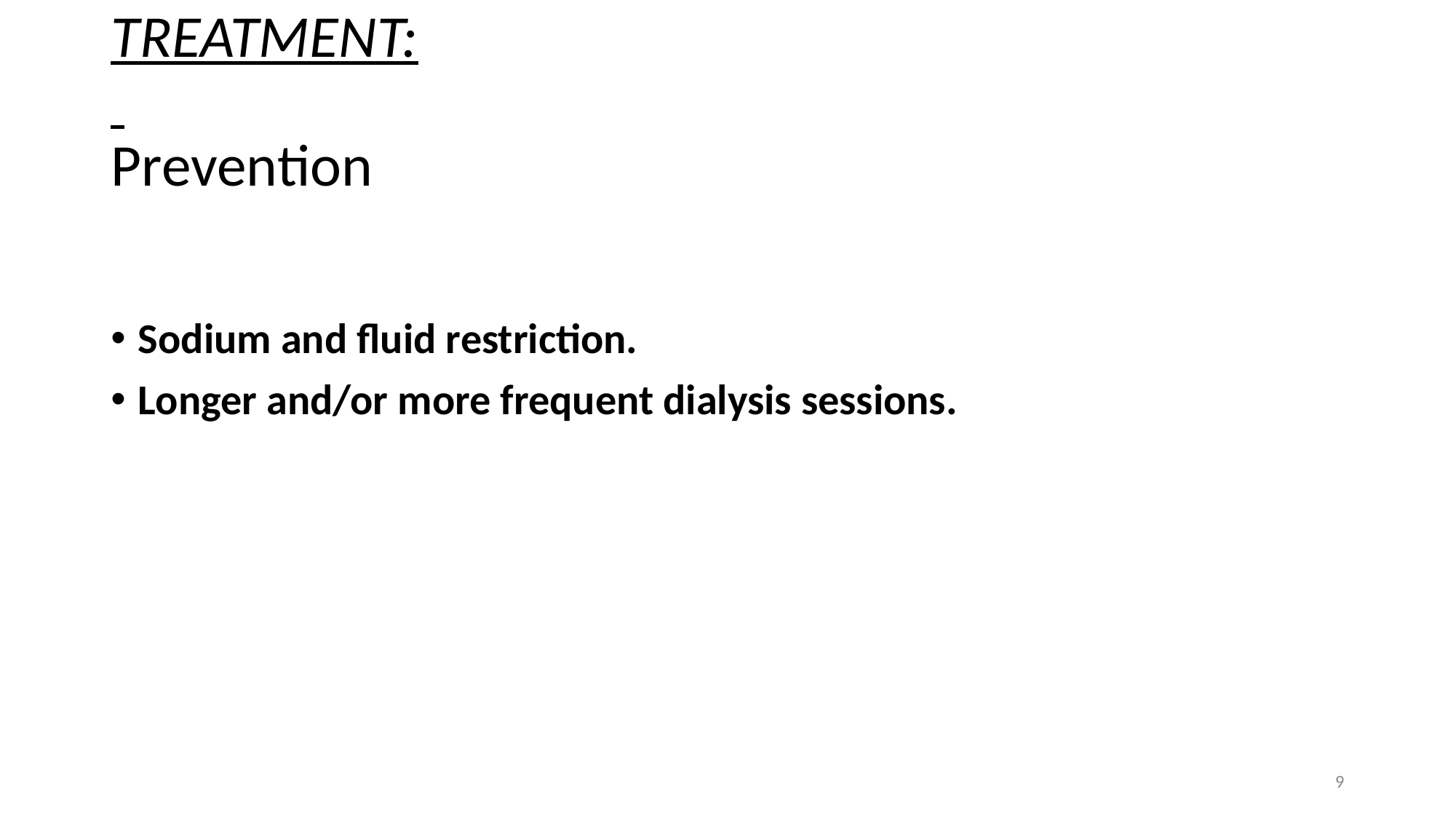

# TREATMENT: Prevention
Sodium and fluid restriction.
Longer and/or more frequent dialysis sessions.

9